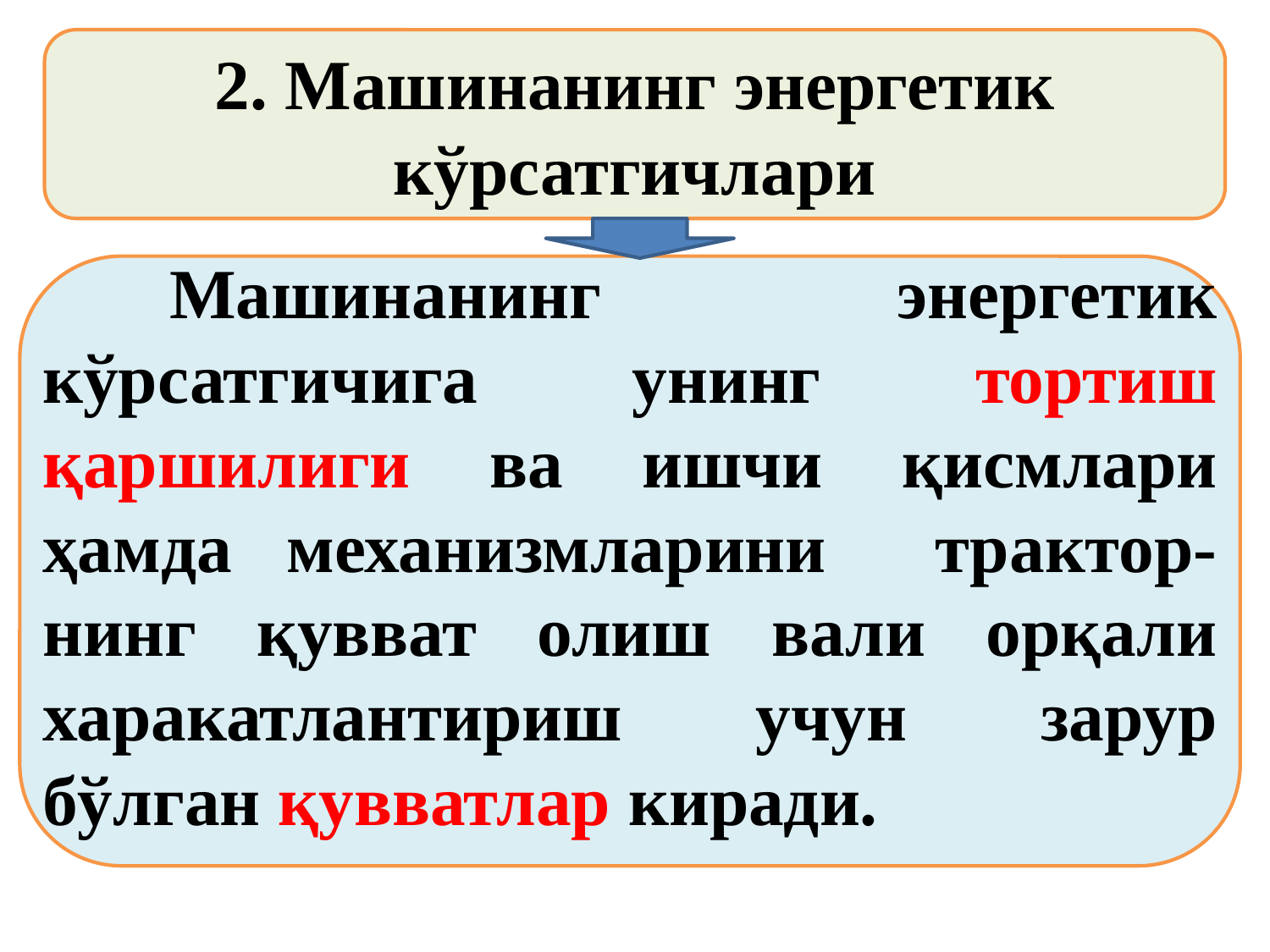

2. Машинанинг энергетик кўрсатгичлари

	Машинанинг энергетик кўрсатгичига унинг тортиш қаршилиги ва ишчи қисмлари ҳамда механизмларини  трактор-нинг қувват олиш вали орқали харакатлантириш учун зарур бўлган қувватлар киради.